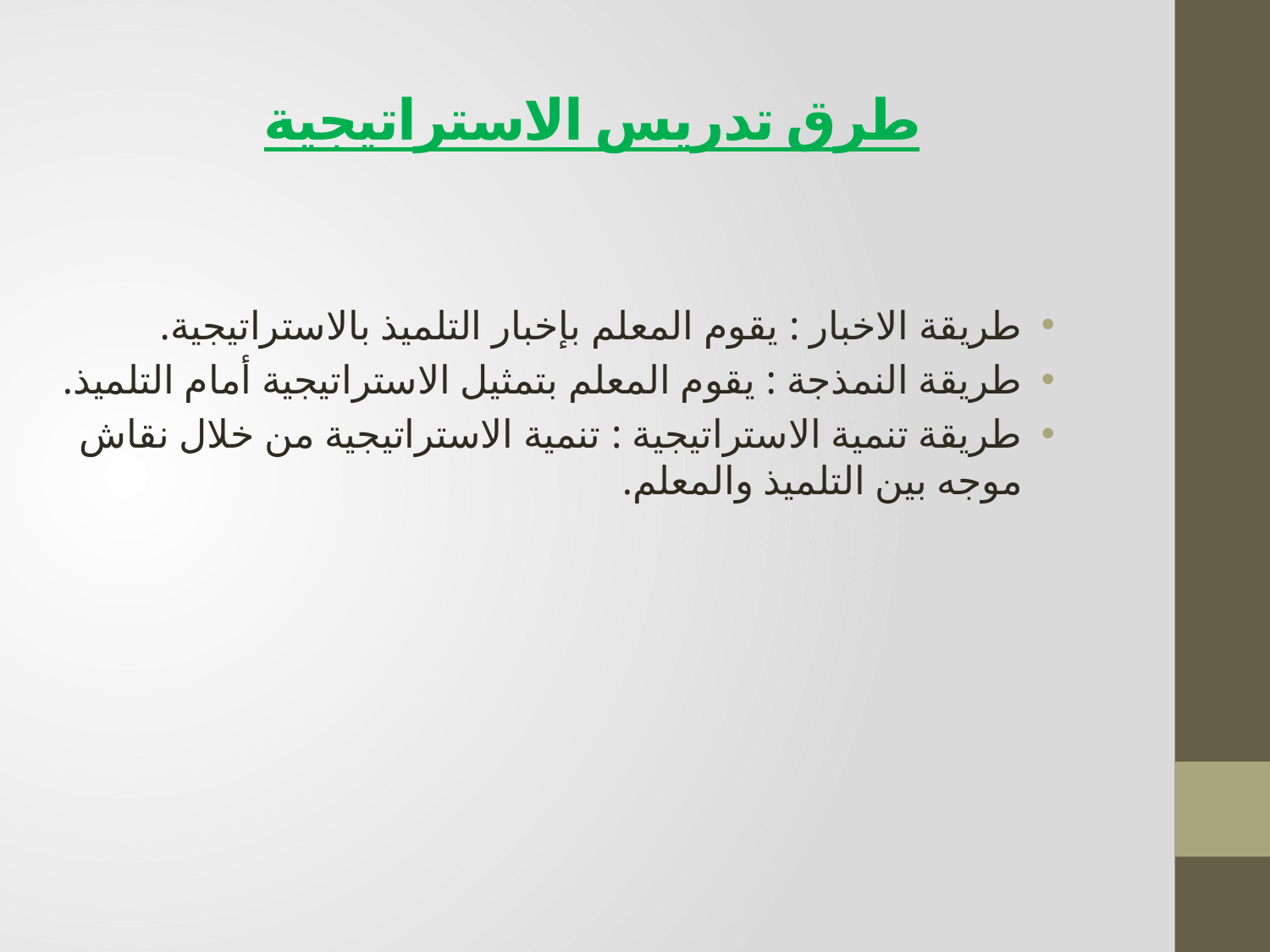

# طرق تدريس الاستراتيجية

طريقة الاخبار : يقوم المعلم بإخبار التلميذ بالاستراتيجية.
طريقة النمذجة : يقوم المعلم بتمثيل الاستراتيجية أمام التلميذ.
طريقة تنمية الاستراتيجية : تنمية الاستراتيجية من خلال نقاش موجه بين التلميذ والمعلم.